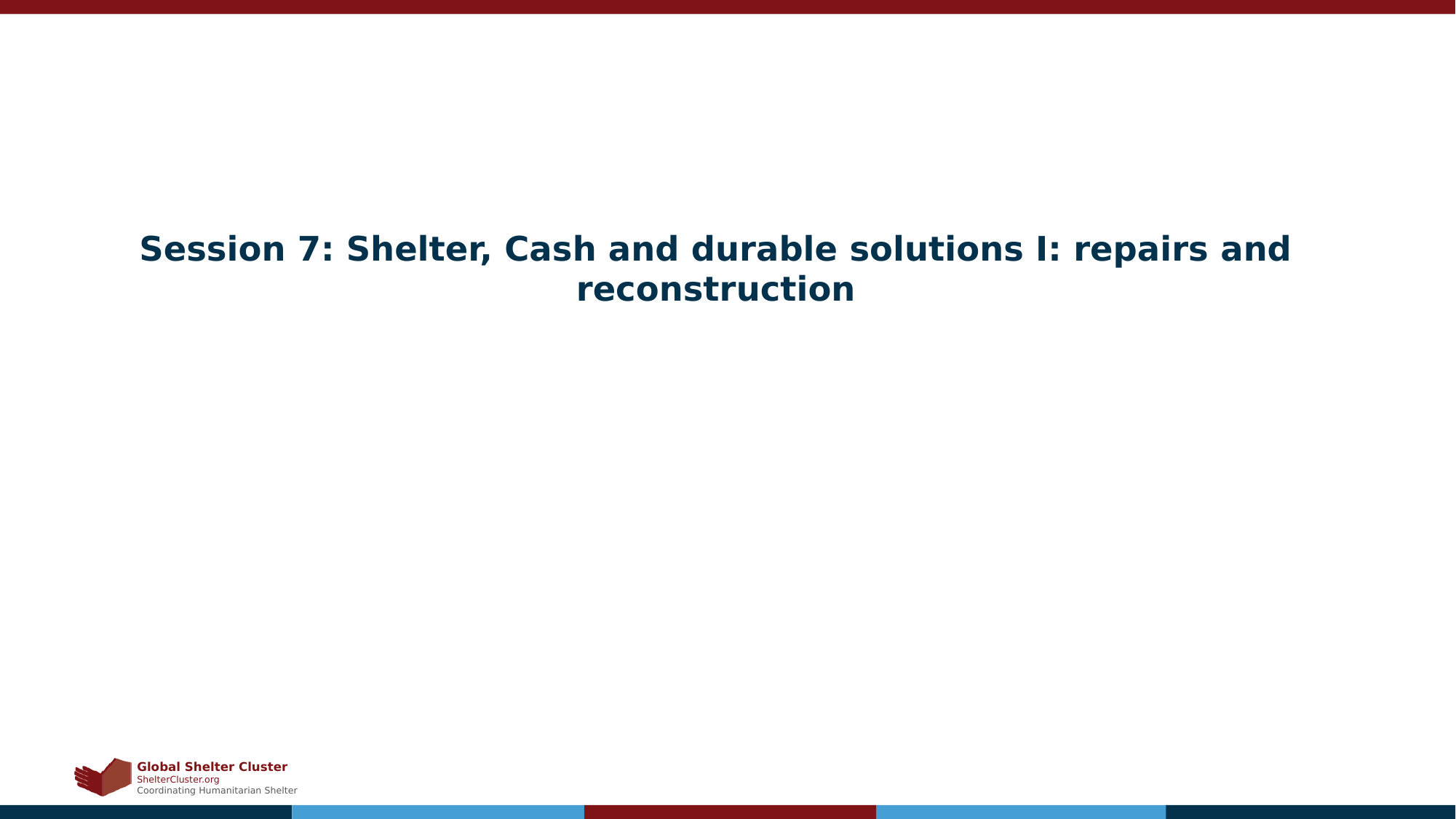

# Session 7: Shelter, Cash and durable solutions I: repairs and reconstruction